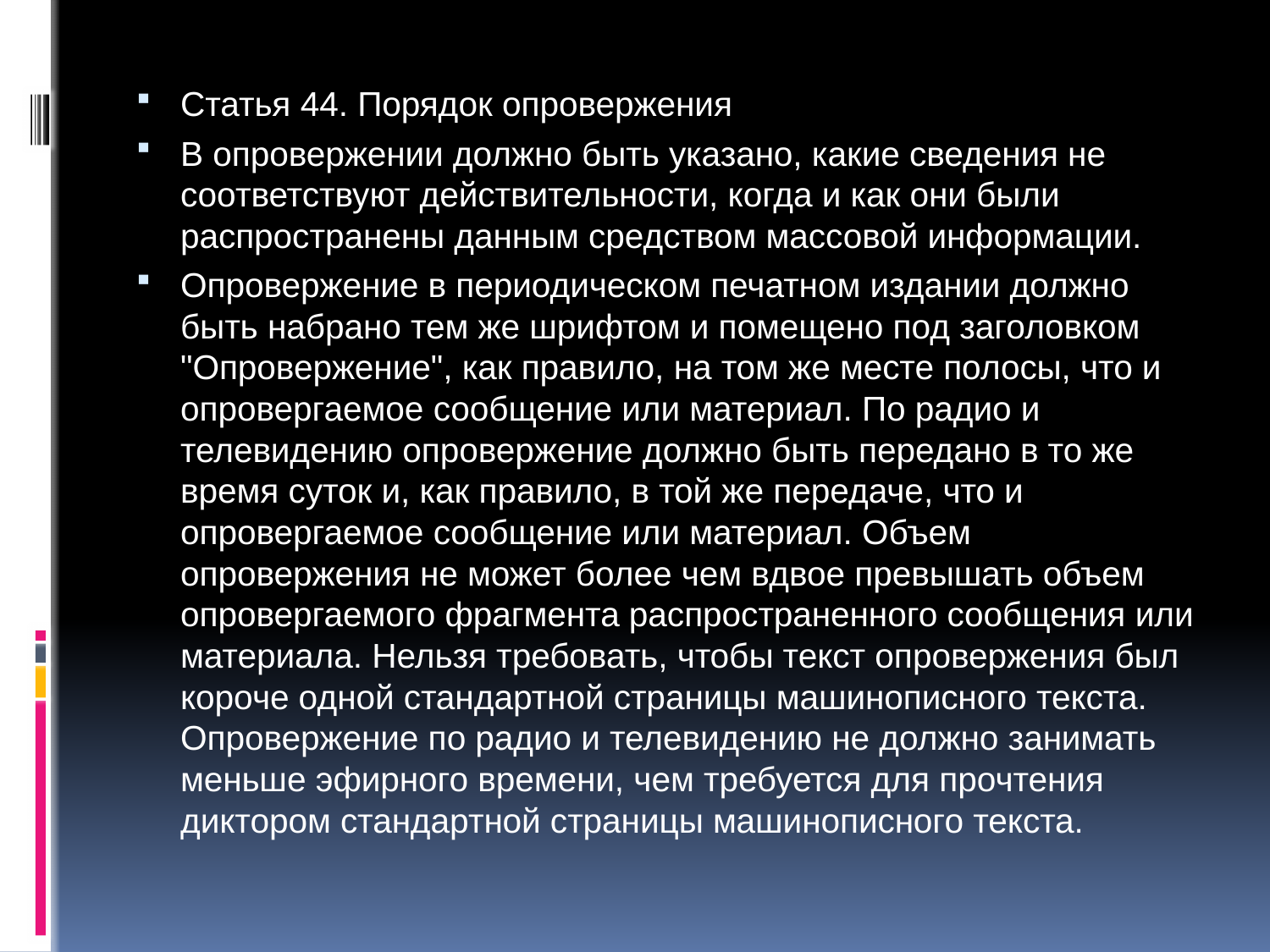

#
Статья 44. Порядок опровержения
В опровержении должно быть указано, какие сведения не соответствуют действительности, когда и как они были распространены данным средством массовой информации.
Опровержение в периодическом печатном издании должно быть набрано тем же шрифтом и помещено под заголовком "Опровержение", как правило, на том же месте полосы, что и опровергаемое сообщение или материал. По радио и телевидению опровержение должно быть передано в то же время суток и, как правило, в той же передаче, что и опровергаемое сообщение или материал. Объем опровержения не может более чем вдвое превышать объем опровергаемого фрагмента распространенного сообщения или материала. Нельзя требовать, чтобы текст опровержения был короче одной стандартной страницы машинописного текста. Опровержение по радио и телевидению не должно занимать меньше эфирного времени, чем требуется для прочтения диктором стандартной страницы машинописного текста.